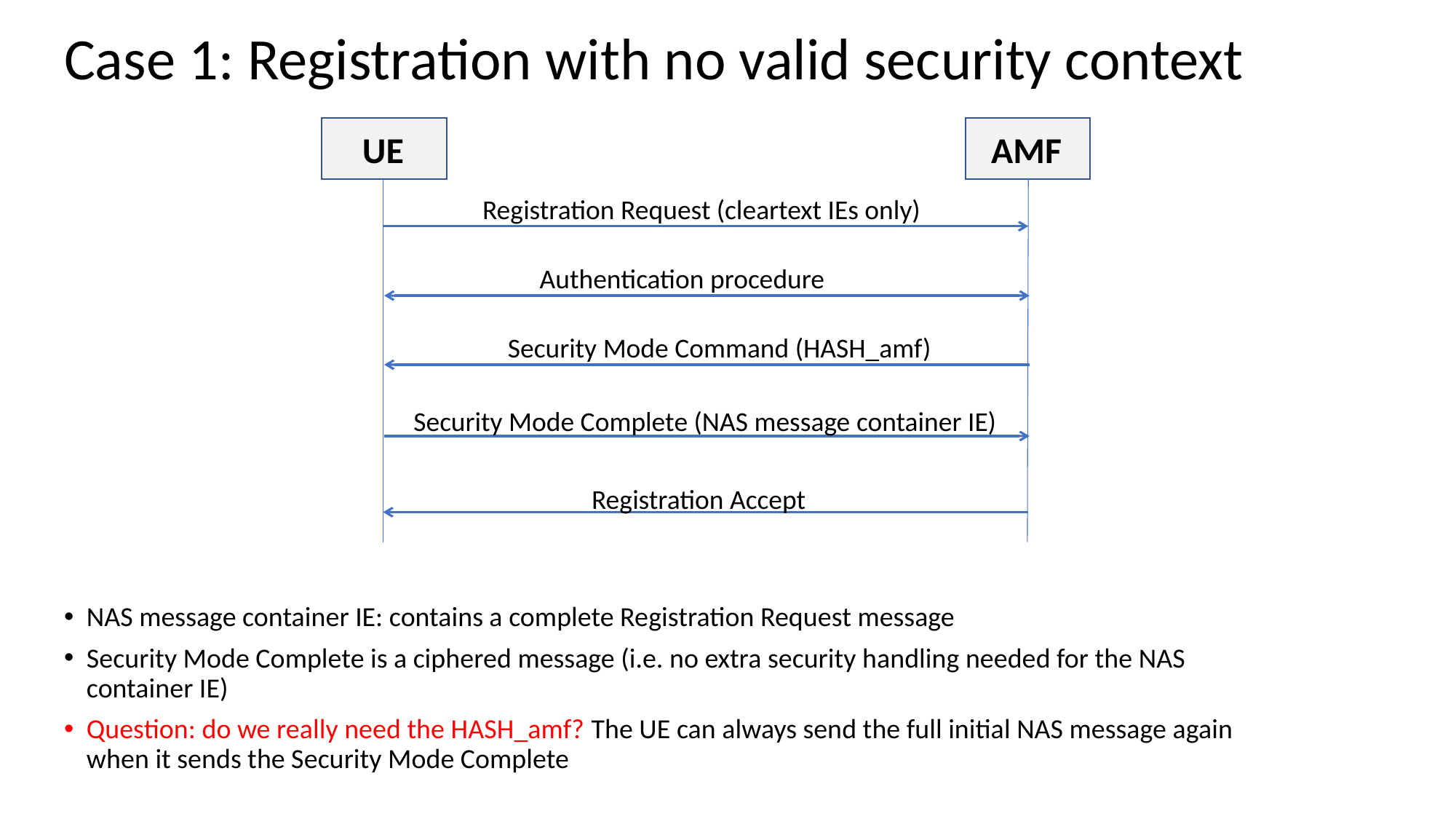

# Case 1: Registration with no valid security context

UE
AMF
Registration Request (cleartext IEs only)
Authentication procedure
Security Mode Command (HASH_amf)
Security Mode Complete (NAS message container IE)
Registration Accept
NAS message container IE: contains a complete Registration Request message
Security Mode Complete is a ciphered message (i.e. no extra security handling needed for the NAS container IE)
Question: do we really need the HASH_amf? The UE can always send the full initial NAS message again when it sends the Security Mode Complete